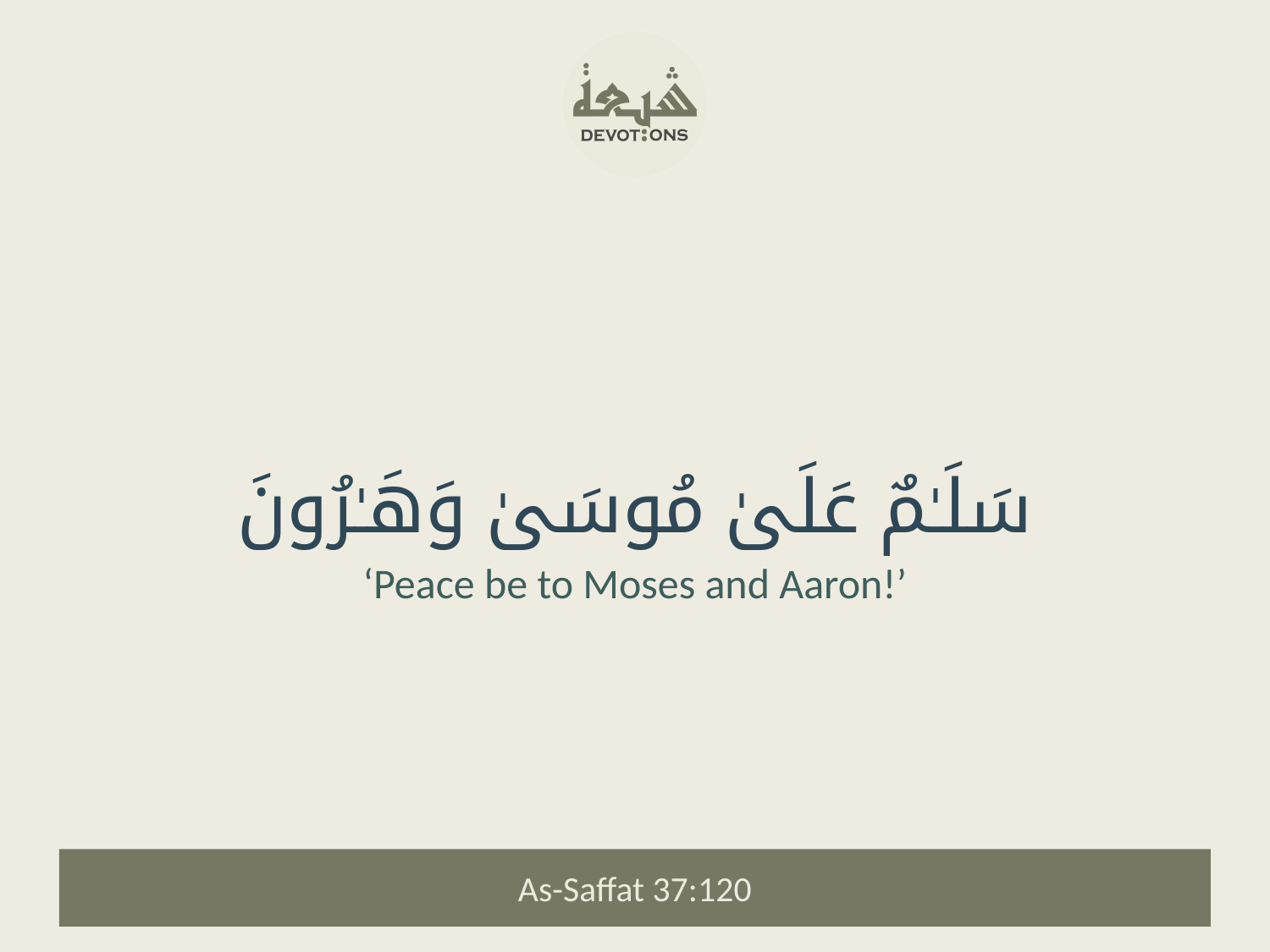

سَلَـٰمٌ عَلَىٰ مُوسَىٰ وَهَـٰرُونَ
‘Peace be to Moses and Aaron!’
As-Saffat 37:120